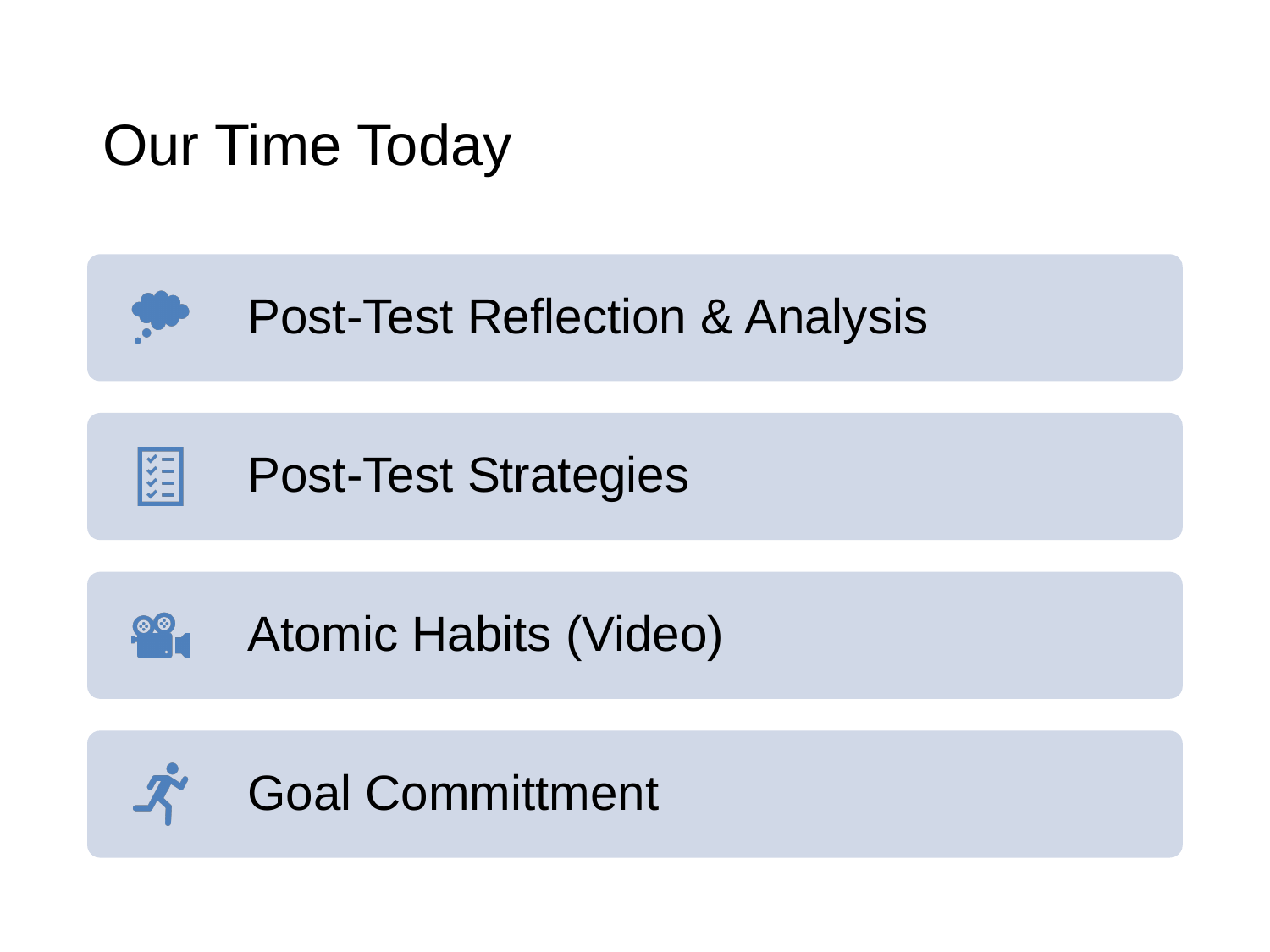

Our Time Today
Post-Test Reflection & Analysis
Post-Test Strategies
Atomic Habits (Video)
Goal Committment